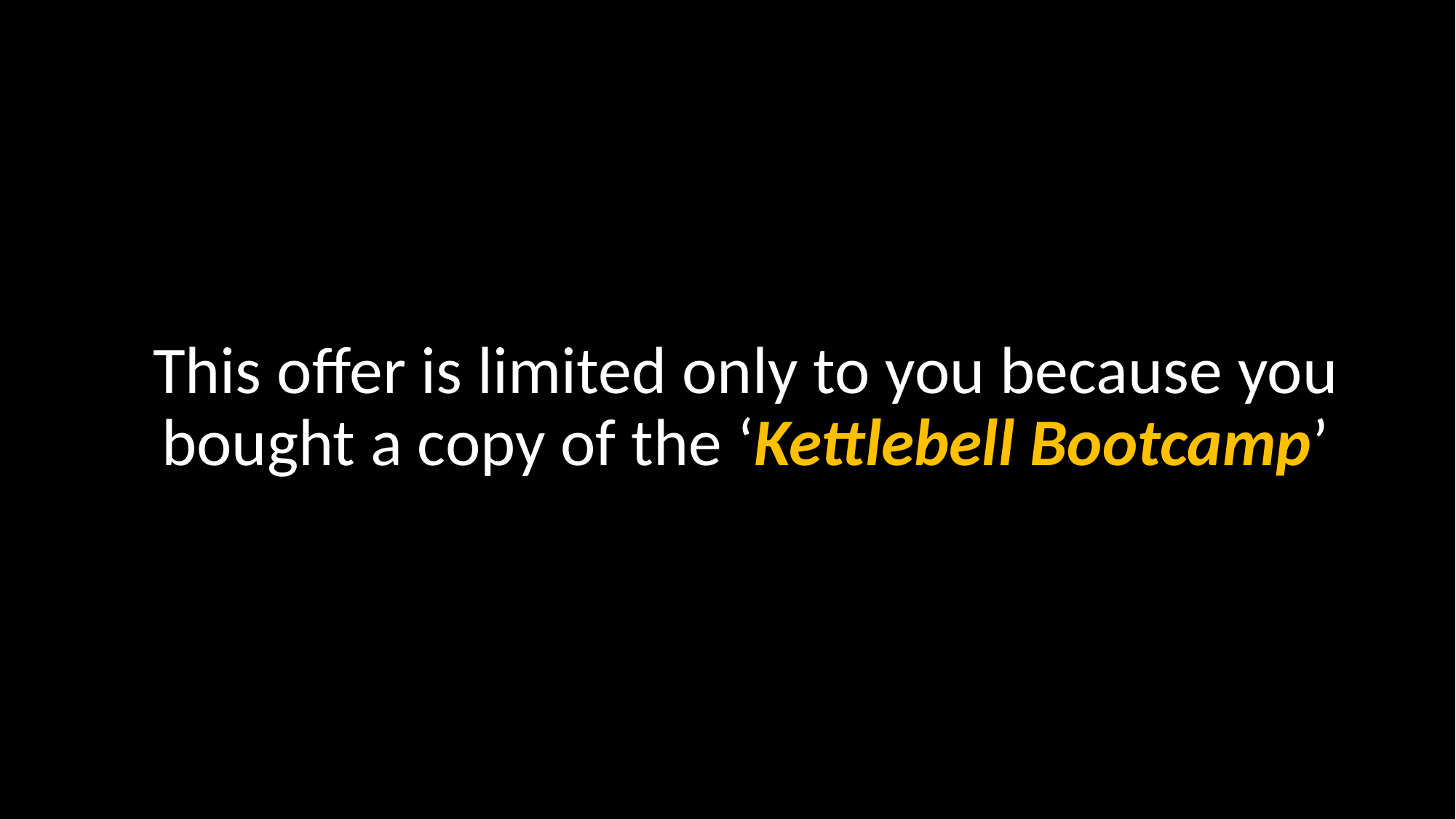

This offer is limited only to you because you bought a copy of the ‘Kettlebell Bootcamp’